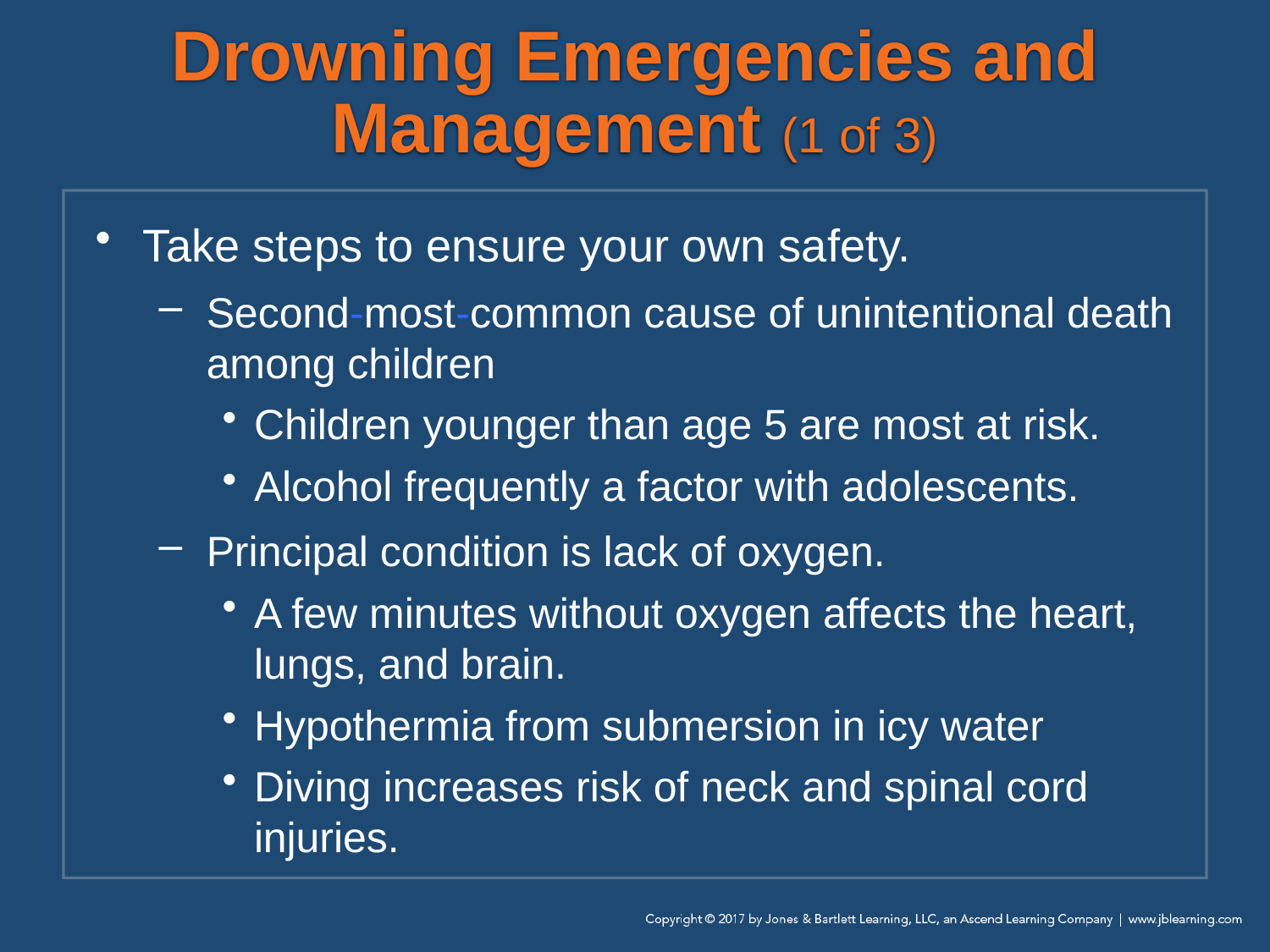

# Drowning Emergencies and Management (1 of 3)
Take steps to ensure your own safety.
Second-most-common cause of unintentional death among children
Children younger than age 5 are most at risk.
Alcohol frequently a factor with adolescents.
Principal condition is lack of oxygen.
A few minutes without oxygen affects the heart, lungs, and brain.
Hypothermia from submersion in icy water
Diving increases risk of neck and spinal cord injuries.